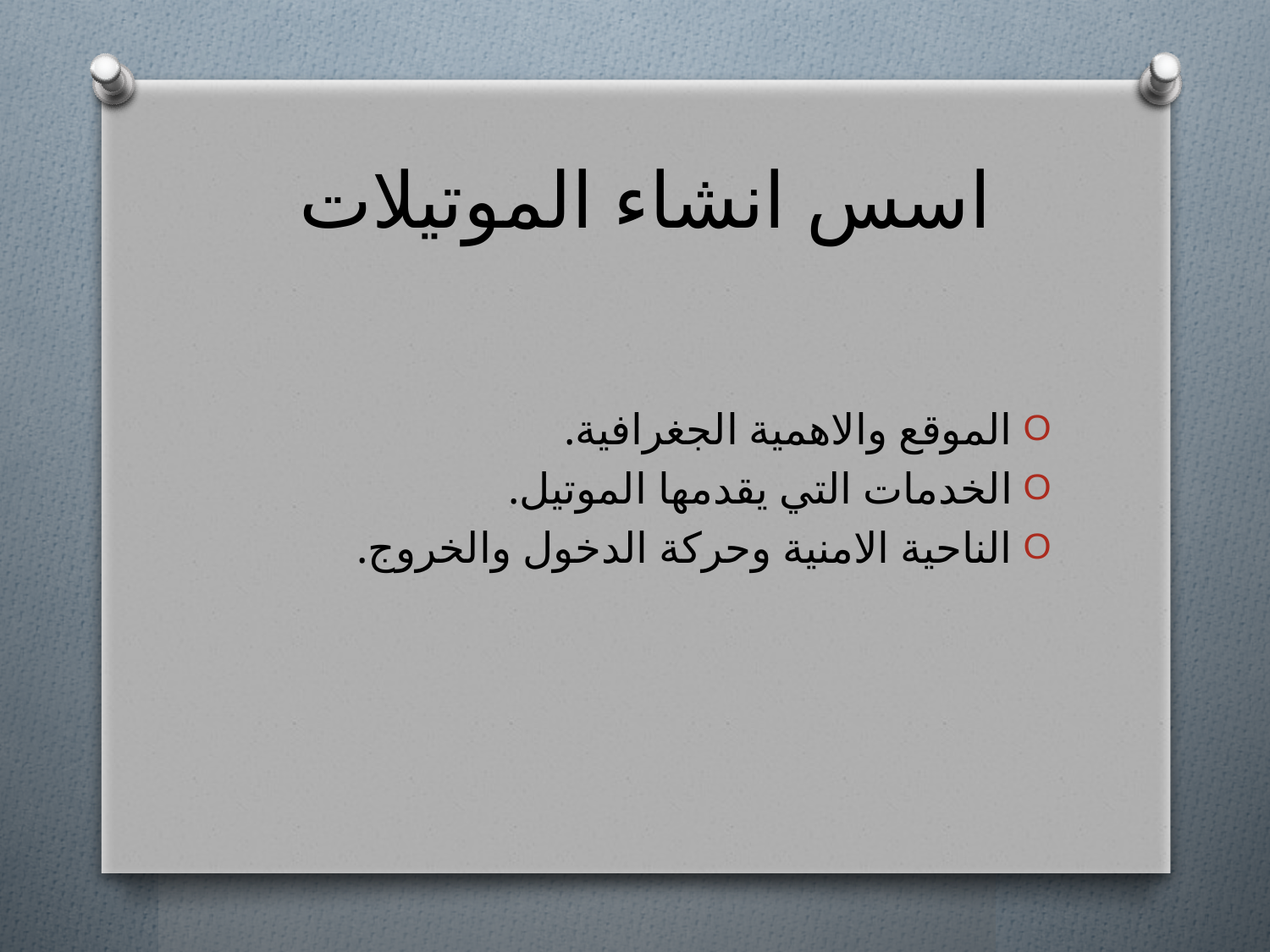

# اسس انشاء الموتيلات
الموقع والاهمية الجغرافية.
الخدمات التي يقدمها الموتيل.
الناحية الامنية وحركة الدخول والخروج.